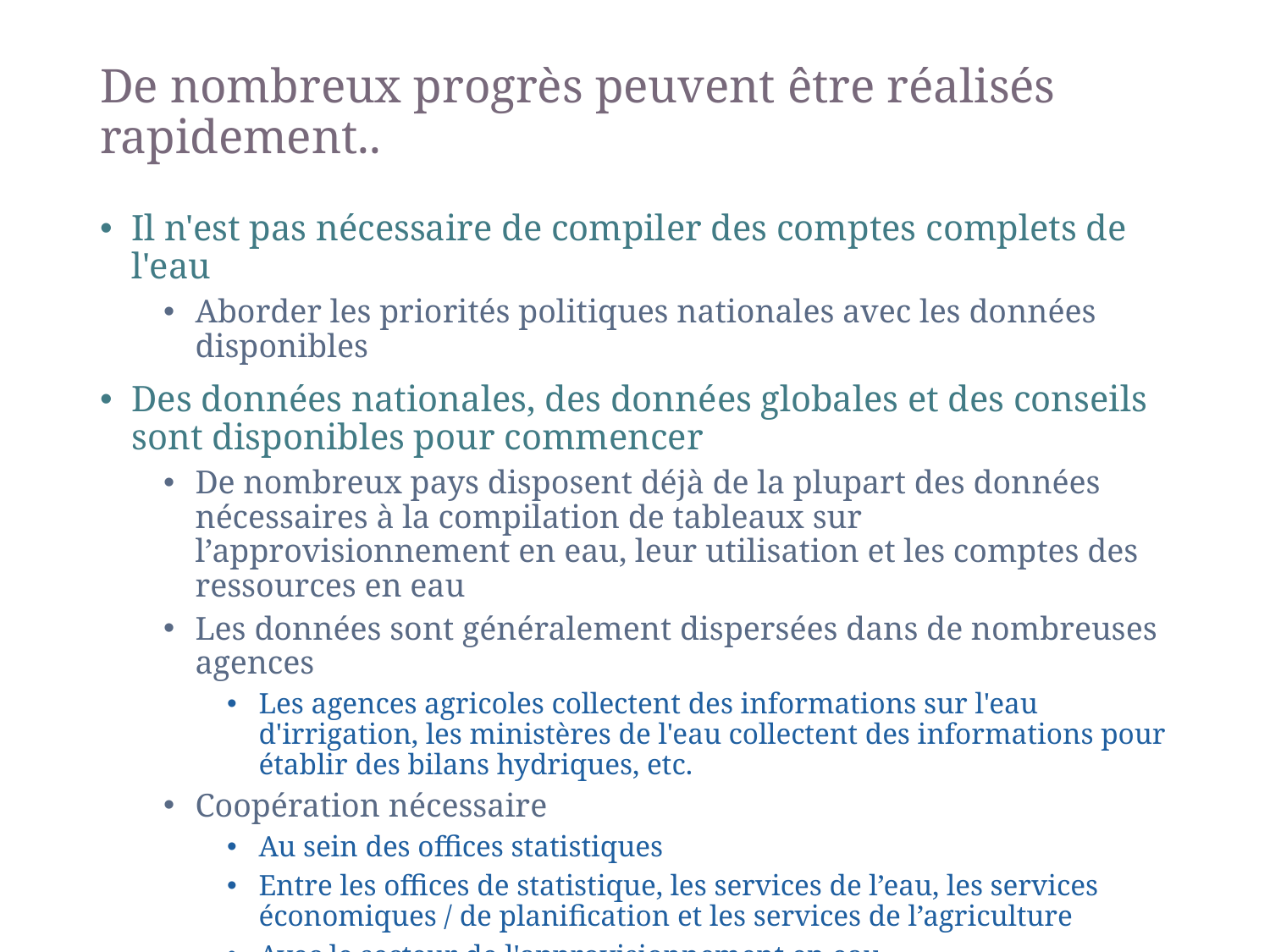

# De nombreux progrès peuvent être réalisés rapidement..
Il n'est pas nécessaire de compiler des comptes complets de l'eau
Aborder les priorités politiques nationales avec les données disponibles
Des données nationales, des données globales et des conseils sont disponibles pour commencer
De nombreux pays disposent déjà de la plupart des données nécessaires à la compilation de tableaux sur l’approvisionnement en eau, leur utilisation et les comptes des ressources en eau
Les données sont généralement dispersées dans de nombreuses agences
Les agences agricoles collectent des informations sur l'eau d'irrigation, les ministères de l'eau collectent des informations pour établir des bilans hydriques, etc.
Coopération nécessaire
Au sein des offices statistiques
Entre les offices de statistique, les services de l’eau, les services économiques / de planification et les services de l’agriculture
Avec le secteur de l'approvisionnement en eau
Avec les communautés scientifiques et de recherche
Entre utilisateurs et producteurs d'informations
45
SEEA-CF - Water accounts